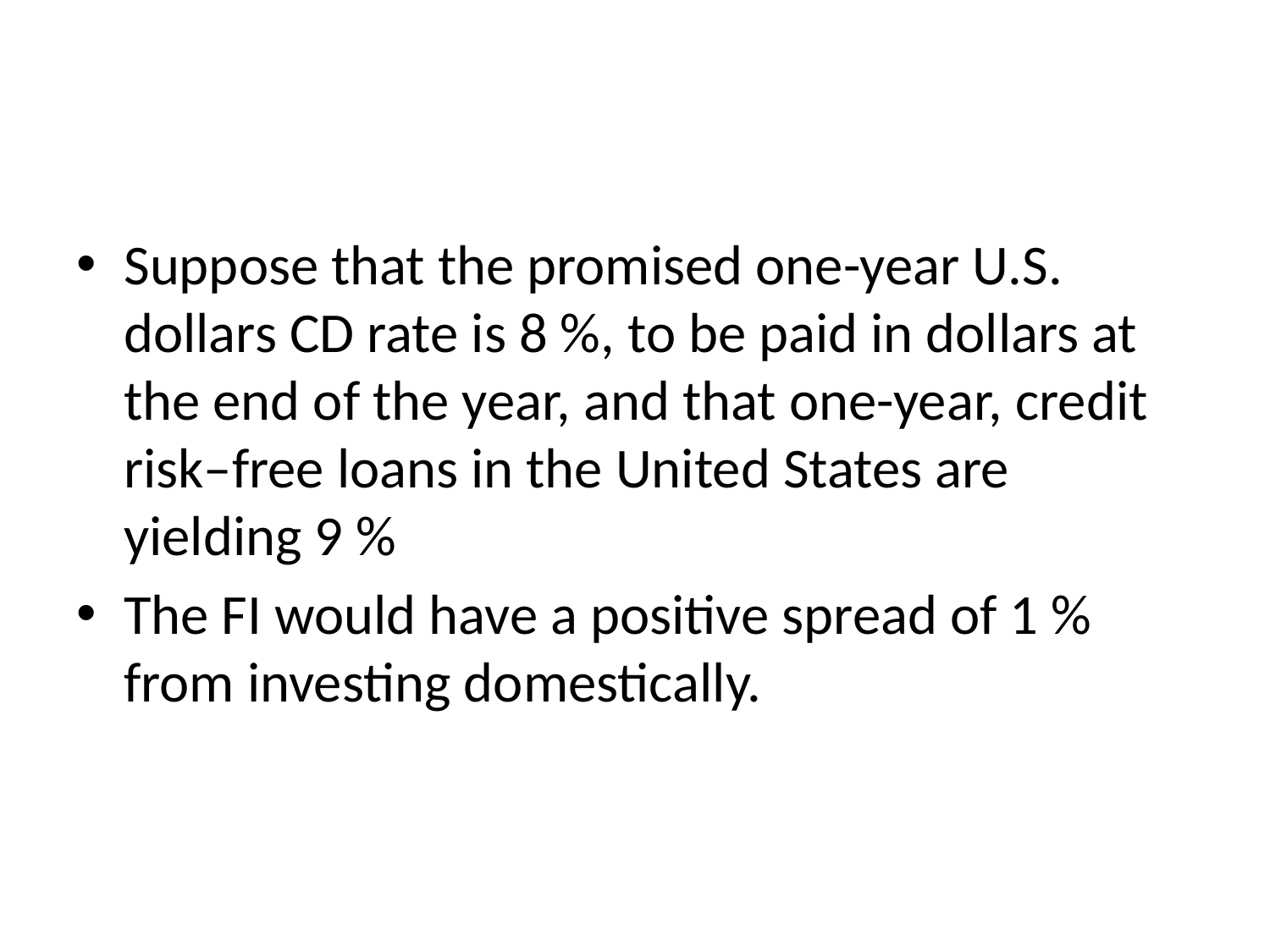

#
Suppose that the promised one-year U.S. dollars CD rate is 8 %, to be paid in dollars at the end of the year, and that one-year, credit risk–free loans in the United States are yielding 9 %
The FI would have a positive spread of 1 % from investing domestically.